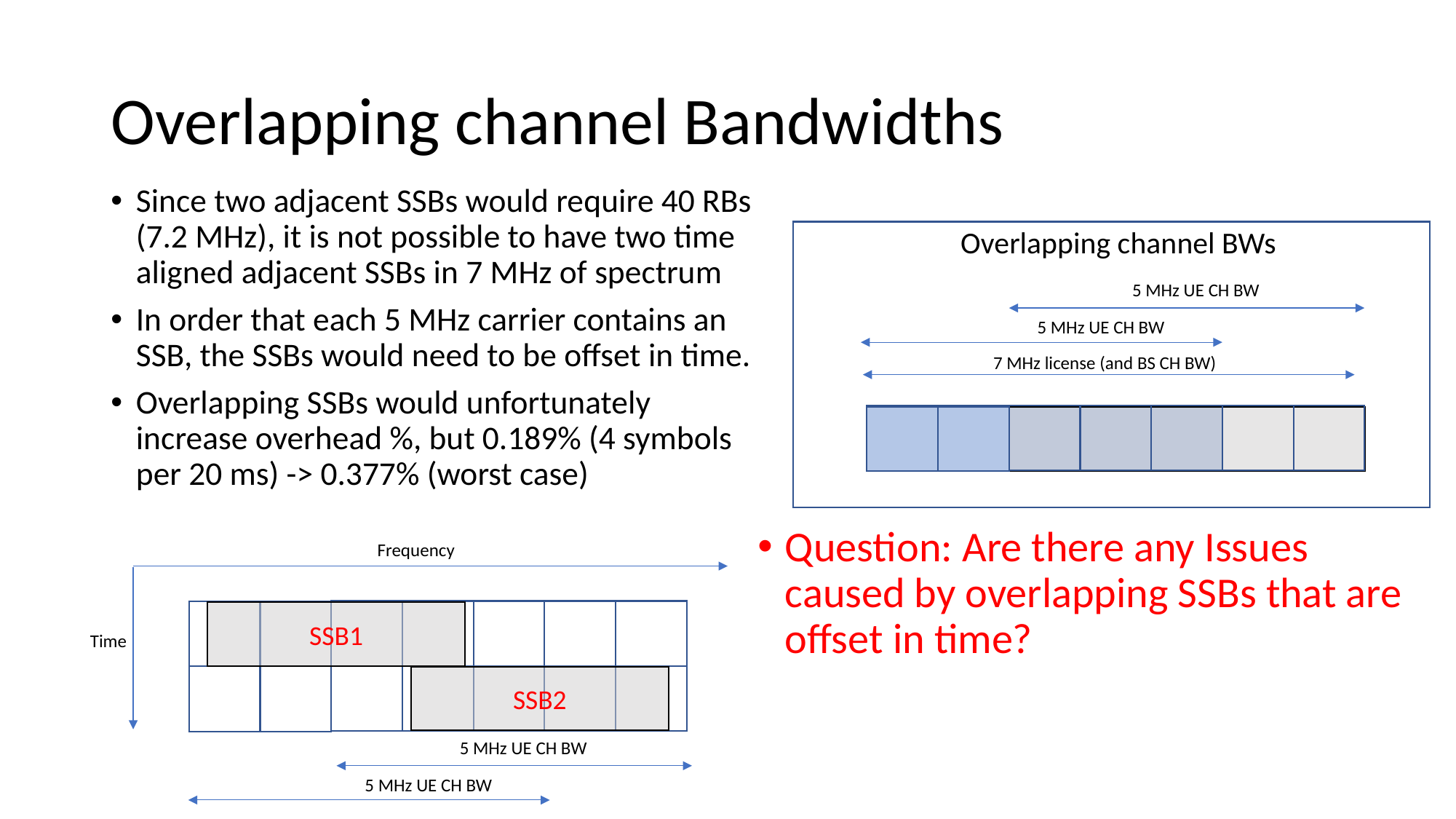

# Overlapping channel Bandwidths
Since two adjacent SSBs would require 40 RBs (7.2 MHz), it is not possible to have two time aligned adjacent SSBs in 7 MHz of spectrum
In order that each 5 MHz carrier contains an SSB, the SSBs would need to be offset in time.
Overlapping SSBs would unfortunately increase overhead %, but 0.189% (4 symbols per 20 ms) -> 0.377% (worst case)
Overlapping channel BWs

5 MHz UE CH BW
5 MHz UE CH BW
7 MHz license (and BS CH BW)

Question: Are there any Issues caused by overlapping SSBs that are offset in time?
Frequency

SSB1
Time

SSB2
5 MHz UE CH BW
5 MHz UE CH BW